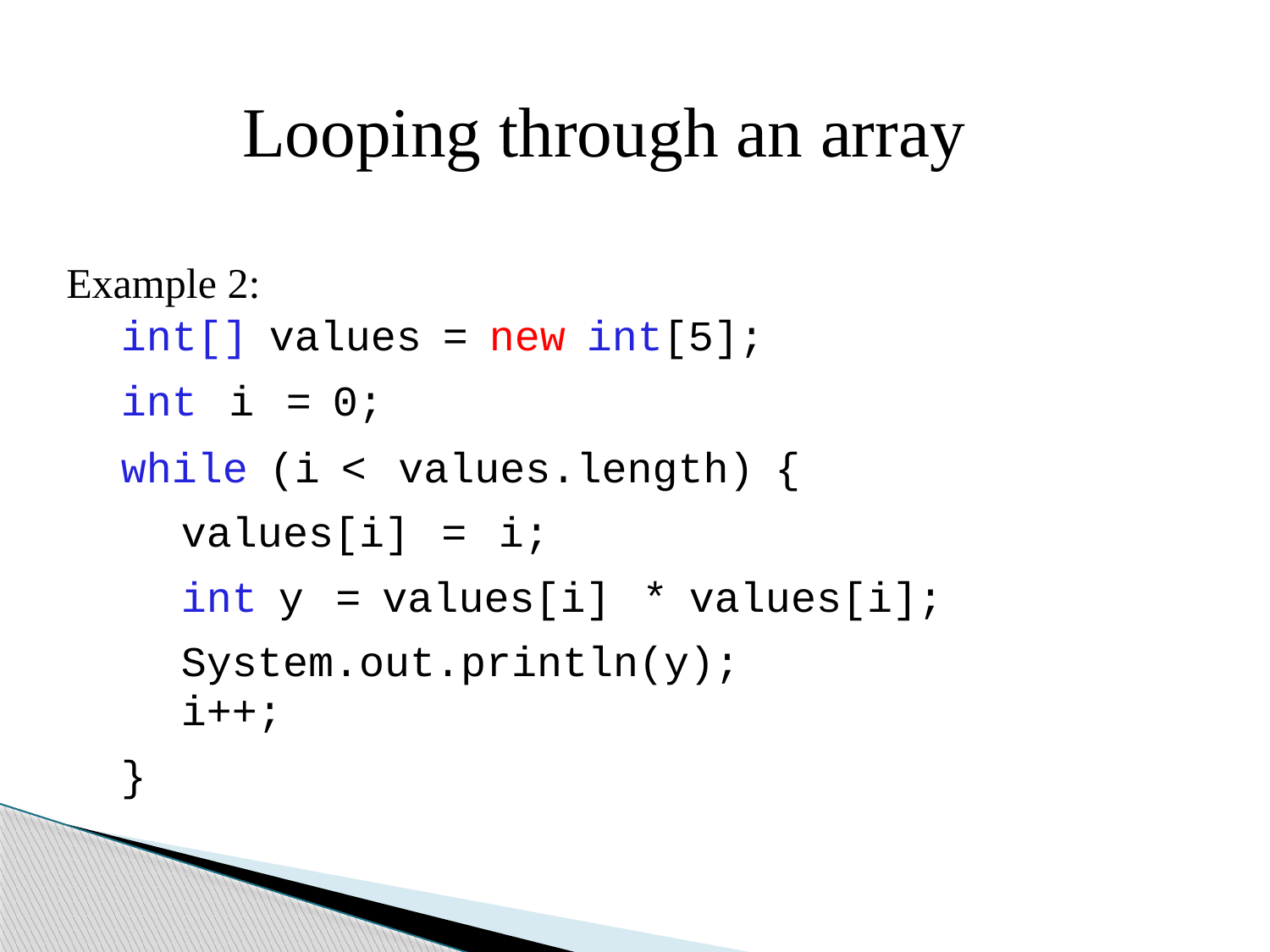

#
	Looping through an array

Example 2:

int[]  values  =  new  int[5];

int   i   =  0;

while  (i  <   values.length)  {

	values[i]   =   i;

	int  y   =  values[i]   *  values[i];

	System.out.println(y);

	i++;

}